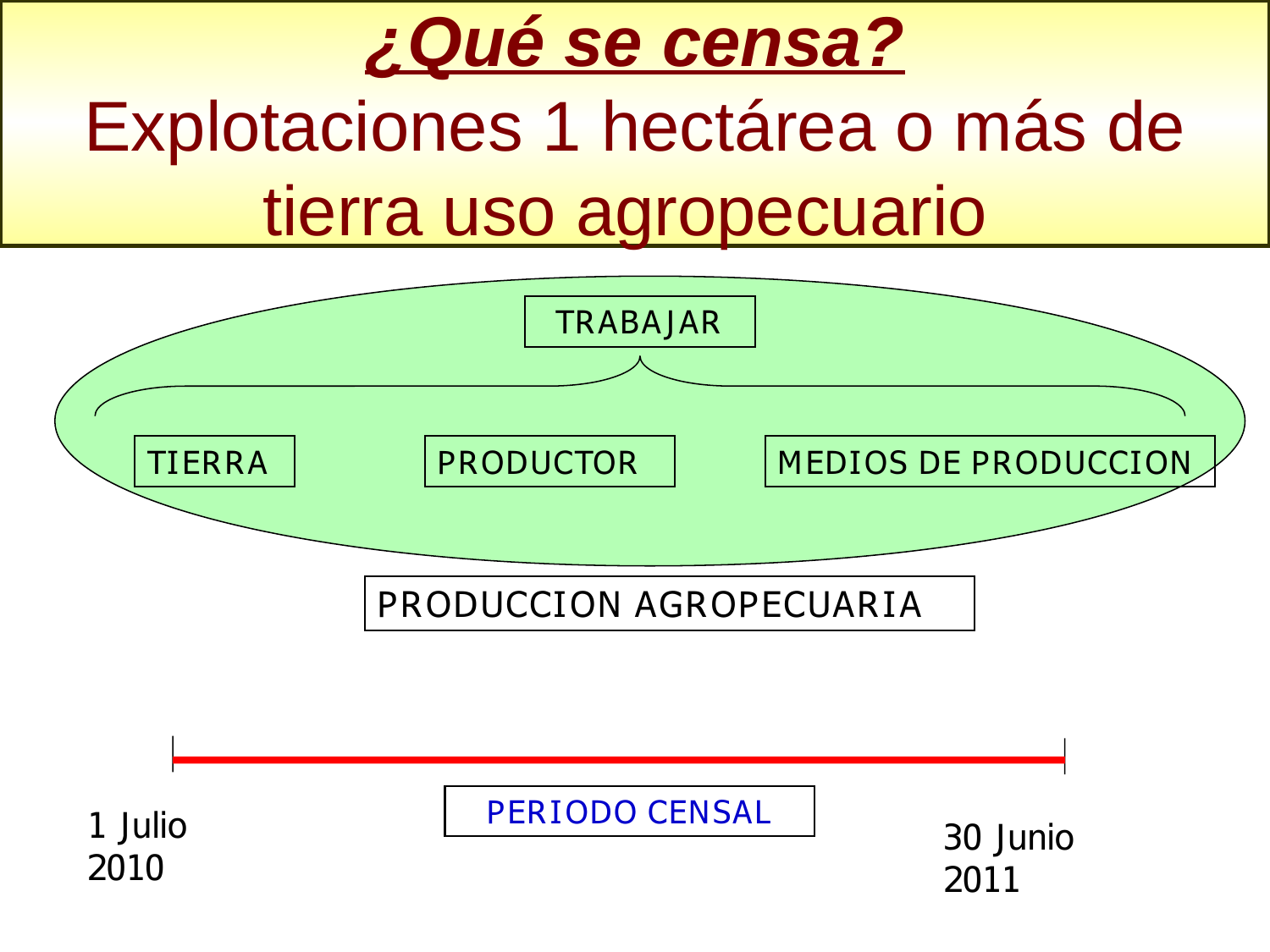

# ¿Qué se censa? Explotaciones 1 hectárea o más de tierra uso agropecuario

TRABAJAR
TIERRA
PRODUCTOR
MEDIOS DE PRODUCCION
PRODUCCION AGROPECUARIA

1 Julio 2010
30 Junio 2011
PERIODO CENSAL